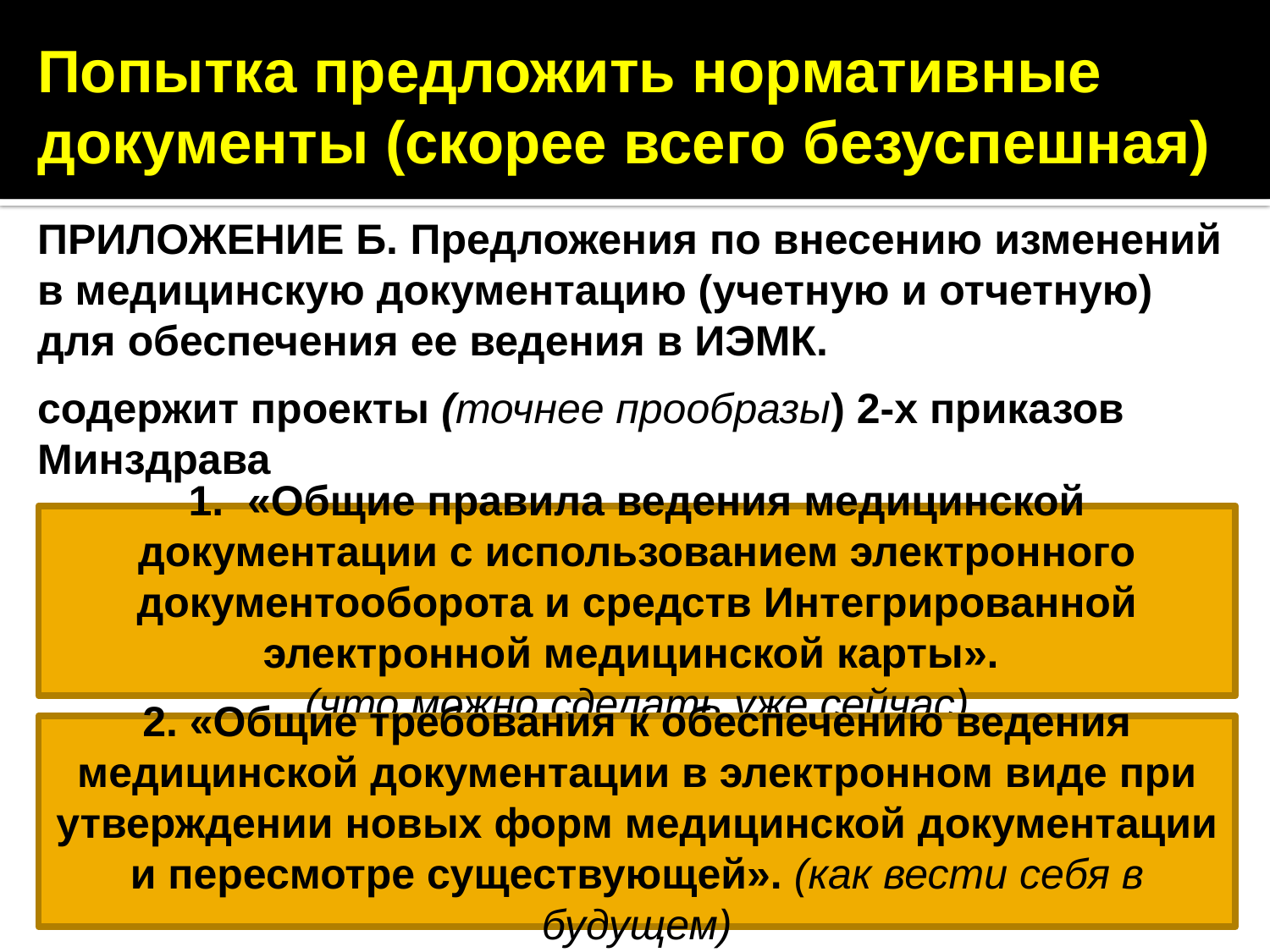

Попытка предложить нормативные документы (скорее всего безуспешная)
Приложение Б. Предложения по внесению изменений в медицинскую документацию (учетную и отчетную) для обеспечения ее ведения в ИЭМК.

содержит проекты (точнее прообразы) 2-х приказов Минздрава
1.  «Общие правила ведения медицинской документации с использованием электронного документооборота и средств Интегрированной электронной медицинской карты».
(что можно сделать уже сейчас)
2. «Общие требования к обеспечению ведения медицинской документации в электронном виде при утверждении новых форм медицинской документации и пересмотре существующей». (как вести себя в будущем)